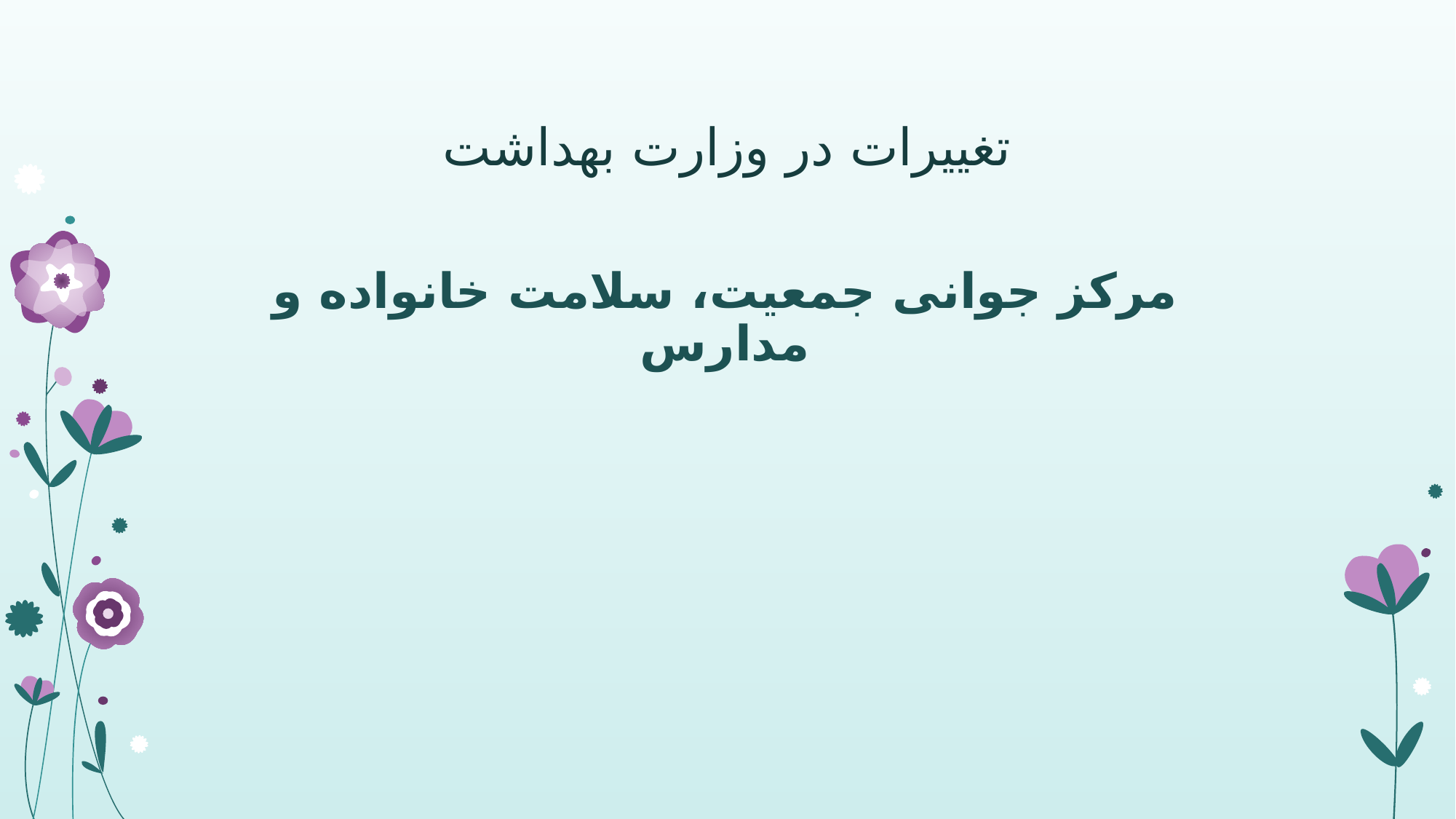

# تغییرات در وزارت بهداشت
مرکز جوانی جمعیت، سلامت خانواده و مدارس